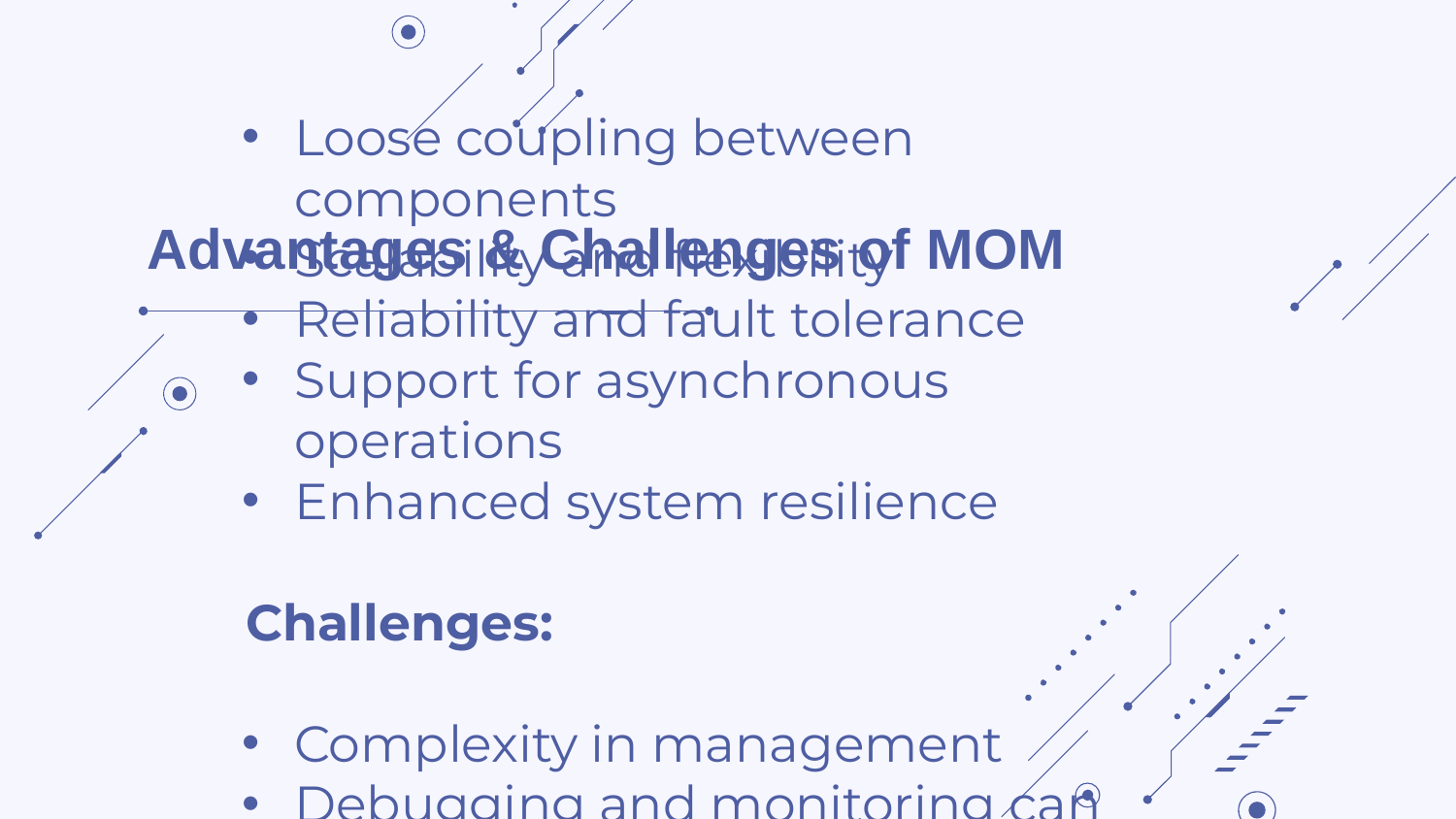

Advantages & Challenges of MOM

Loose coupling between components
Scalability and flexibility
Reliability and fault tolerance
Support for asynchronous operations
Enhanced system resilience

Challenges:

Complexity in management
Debugging and monitoring can be hard
Latency issues in large systems